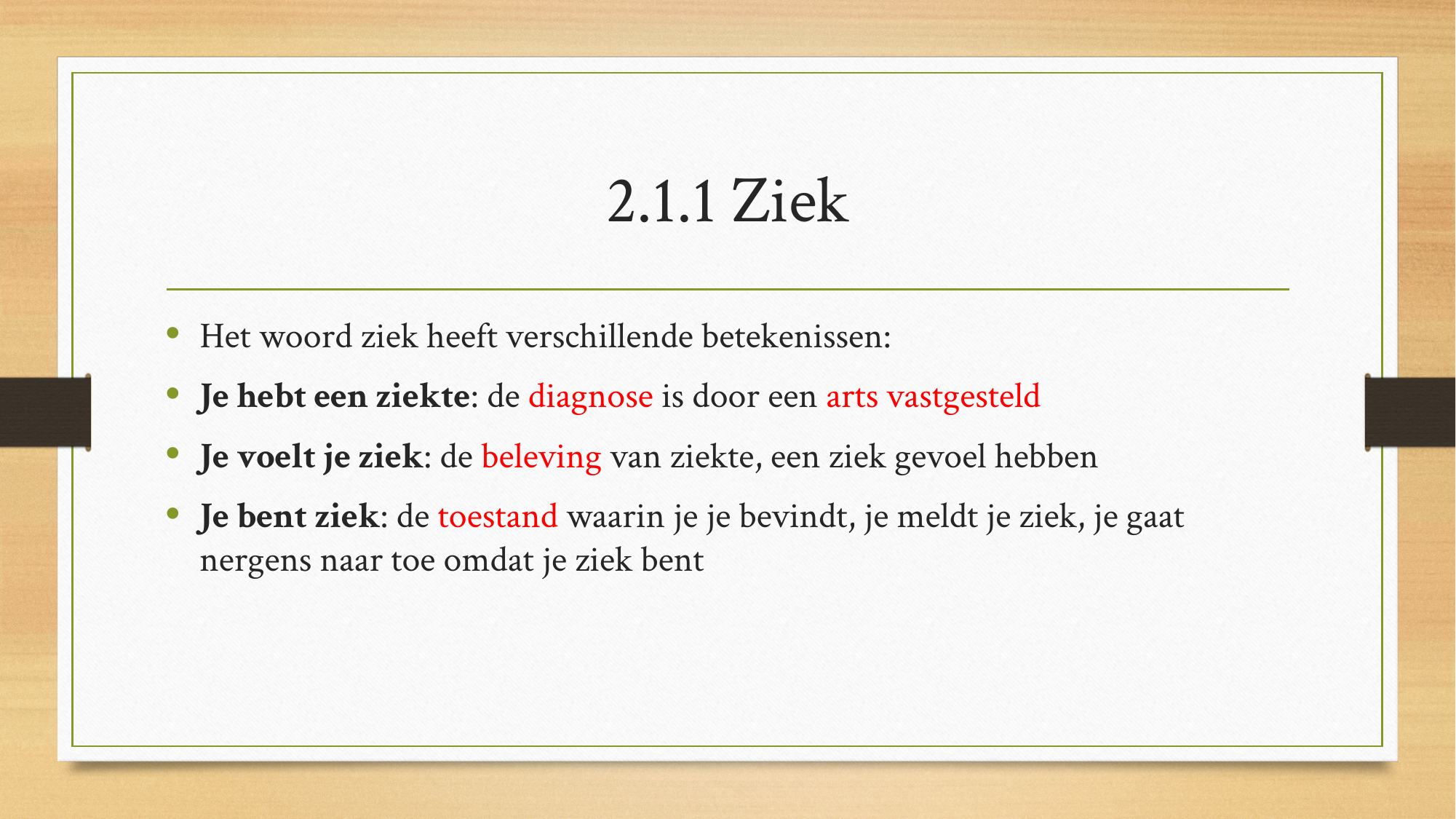

# 2.1.1 Ziek
Het woord ziek heeft verschillende betekenissen:
Je hebt een ziekte: de diagnose is door een arts vastgesteld
Je voelt je ziek: de beleving van ziekte, een ziek gevoel hebben
Je bent ziek: de toestand waarin je je bevindt, je meldt je ziek, je gaat nergens naar toe omdat je ziek bent